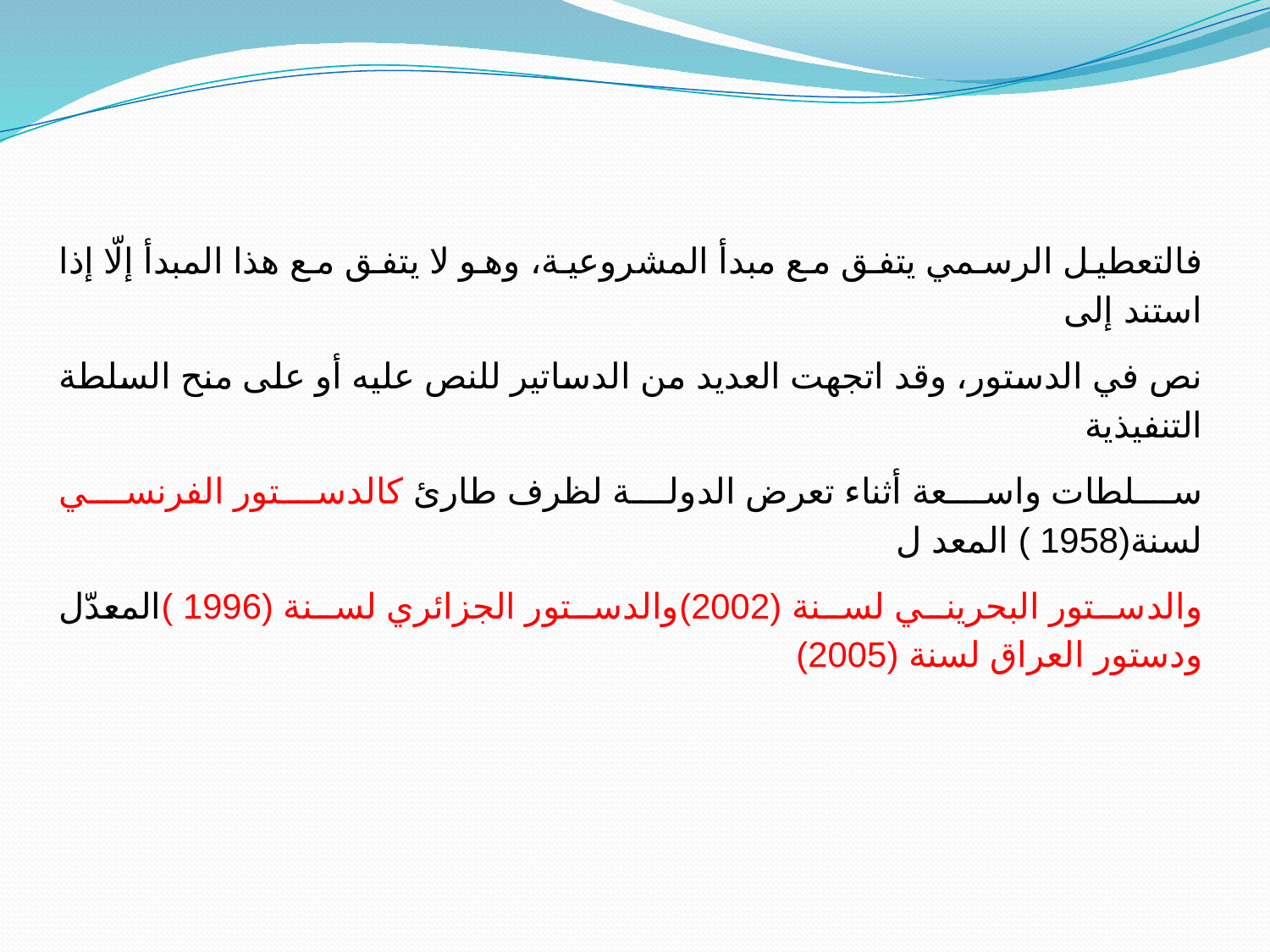

فالتعطيل الرسمي يتفق مع مبدأ المشروعية، وهو لا يتفق مع هذا المبدأ إلّا إذا استند إلى
نص في الدستور، وقد اتجهت العديد من الدساتير للنص عليه أو على منح السلطة التنفيذية
سلطات واسعة أثناء تعرض الدولة لظرف طارئ كالدستور الفرنسي لسنة(1958 ) المعد ل
والدستور البحريني لسنة (2002)والدستور الجزائري لسنة (1996 )المعدّل ودستور العراق لسنة (2005)